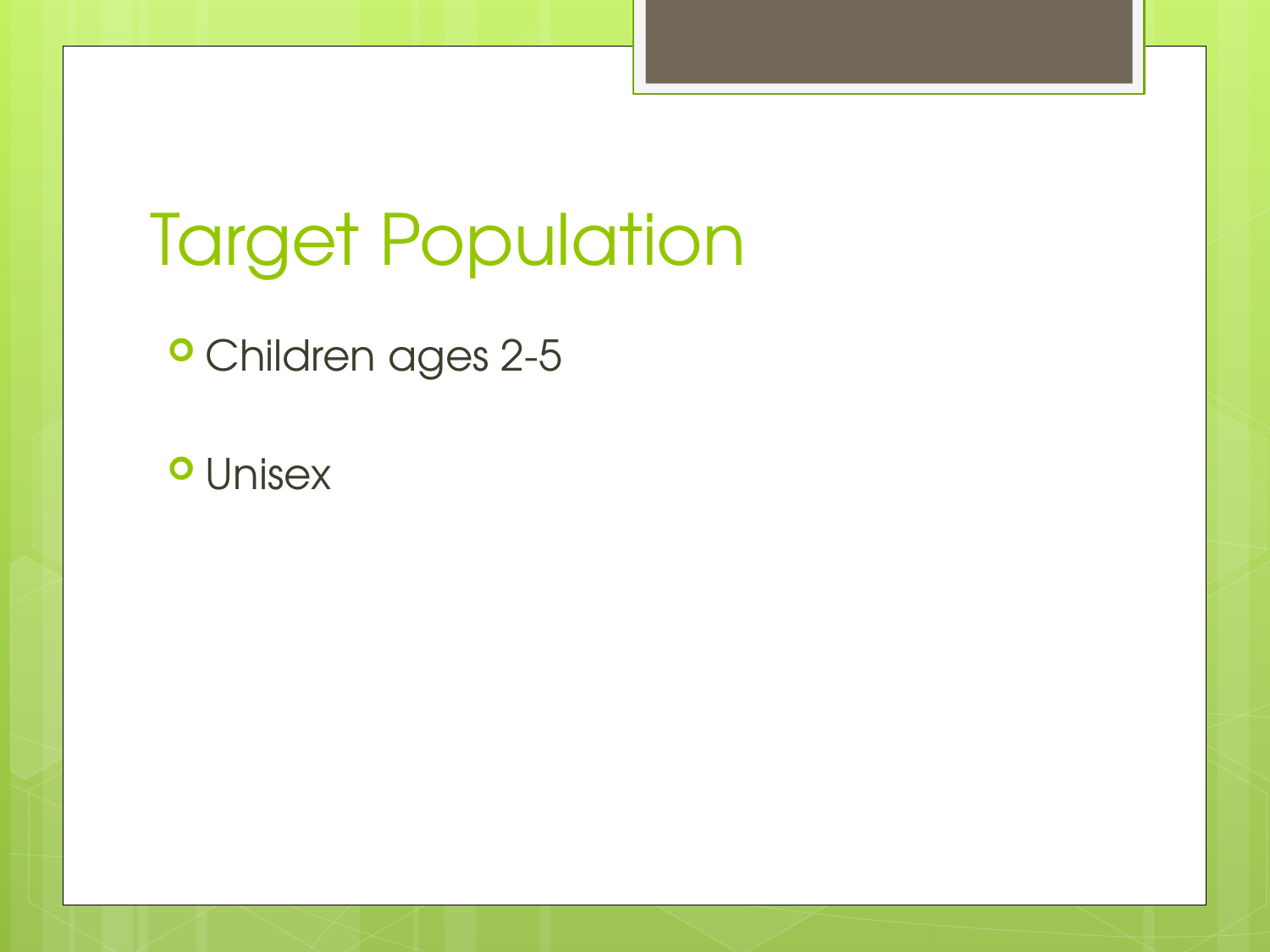

# Target Population
Children ages 2-5

Unisex